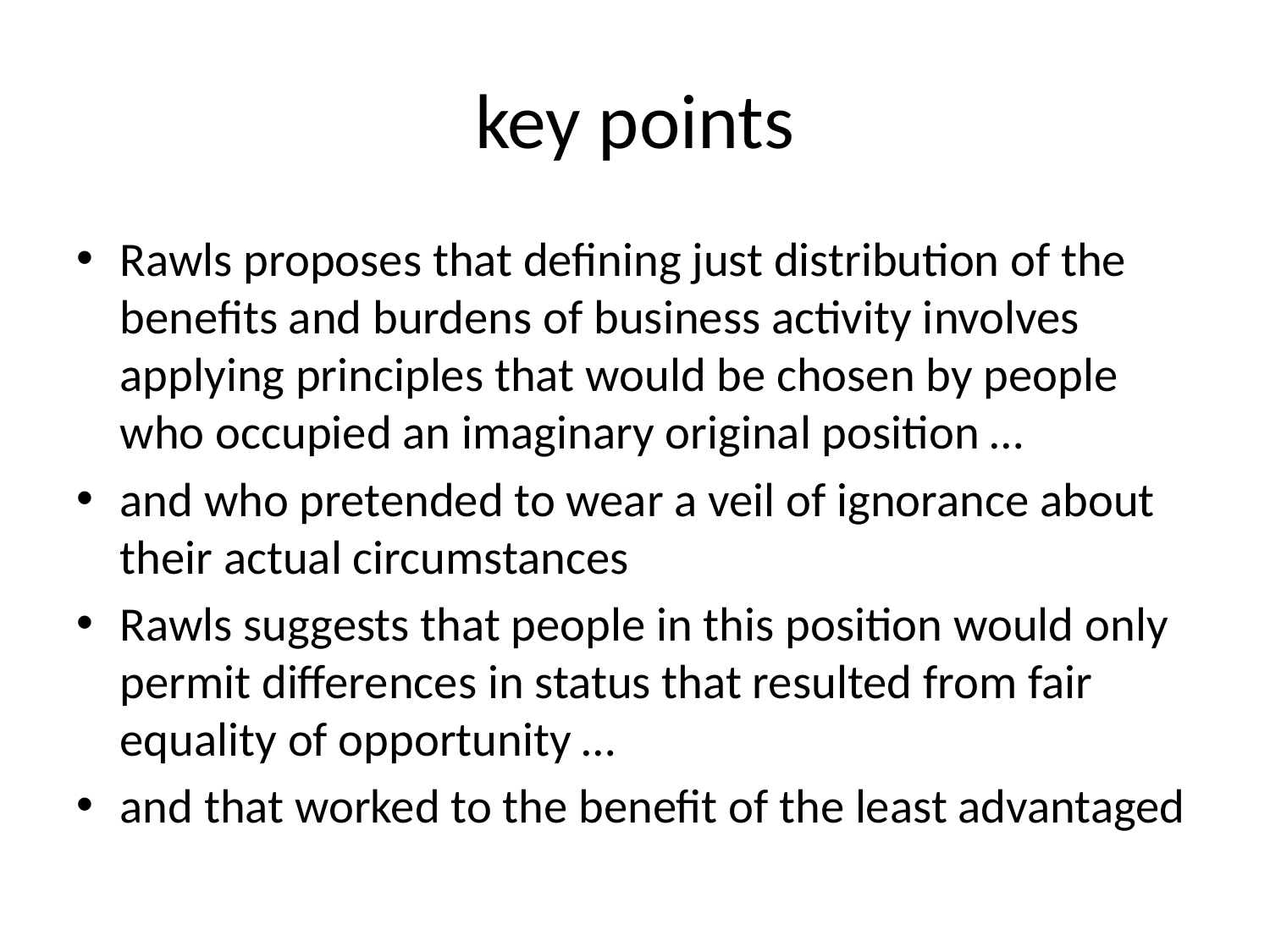

# key points
Rawls proposes that defining just distribution of the benefits and burdens of business activity involves applying principles that would be chosen by people who occupied an imaginary original position …
and who pretended to wear a veil of ignorance about their actual circumstances
Rawls suggests that people in this position would only permit differences in status that resulted from fair equality of opportunity …
and that worked to the benefit of the least advantaged